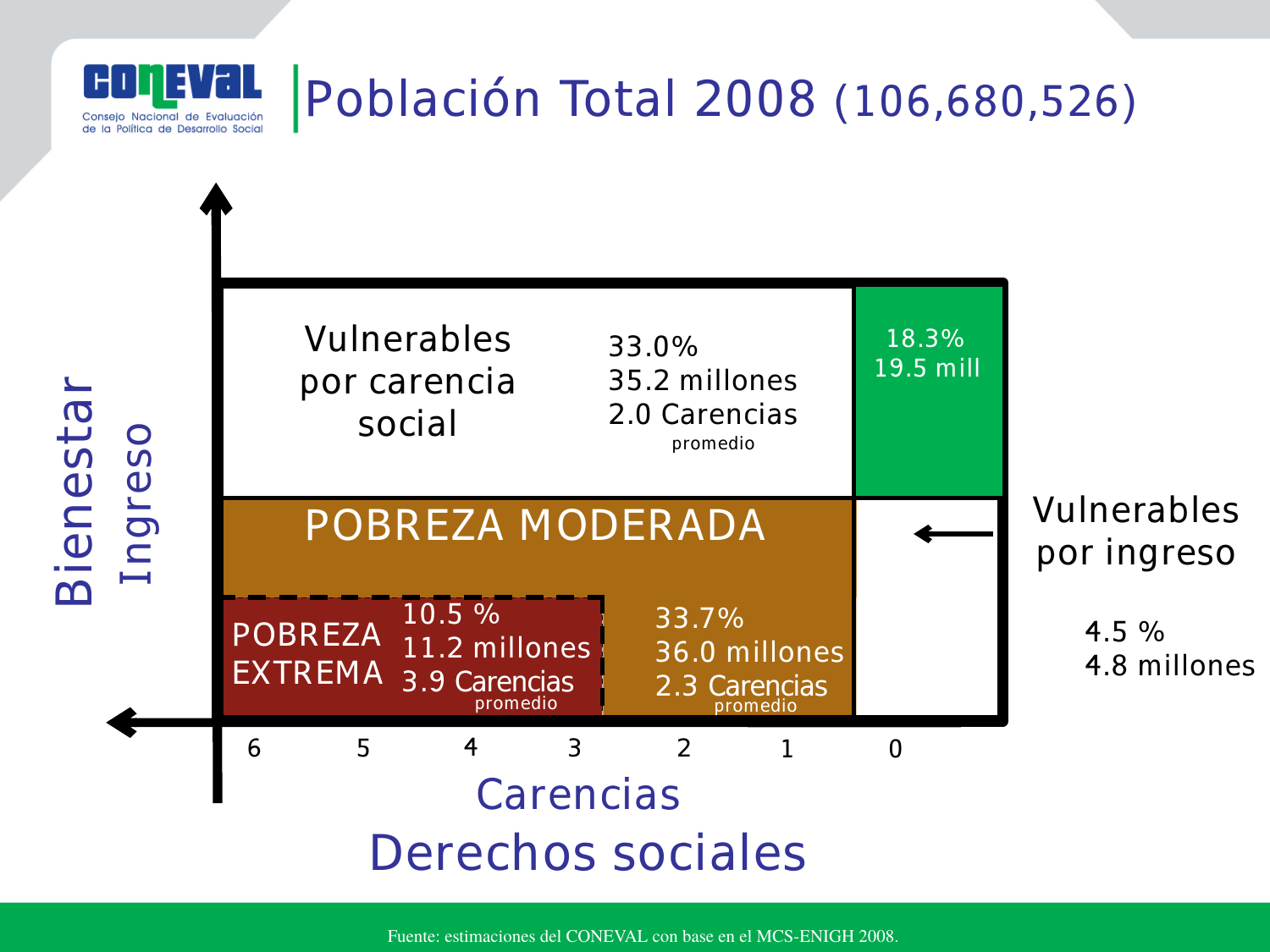

Población Total 2008 (106,680,526)

18.3%
19.5 mill
Vulnerables por carencia
social
33.0%
35.2 millones
2.0 Carencias
promedio
Bienestar
Ingreso
Vulnerables por ingreso
POBREZA MODERADA
        33.7%
        36.0 millones
        2.3 Carencias

                       10.5 %
                       11.2 millones
                       3.9 Carencias

  4.5 %
  4.8 millones

POBREZA
EXTREMA
Carencias
promedio
promedio
4
3
6
2
5
1
0
Derechos sociales
Fuente: estimaciones del CONEVAL con base en el MCS-ENIGH 2008.